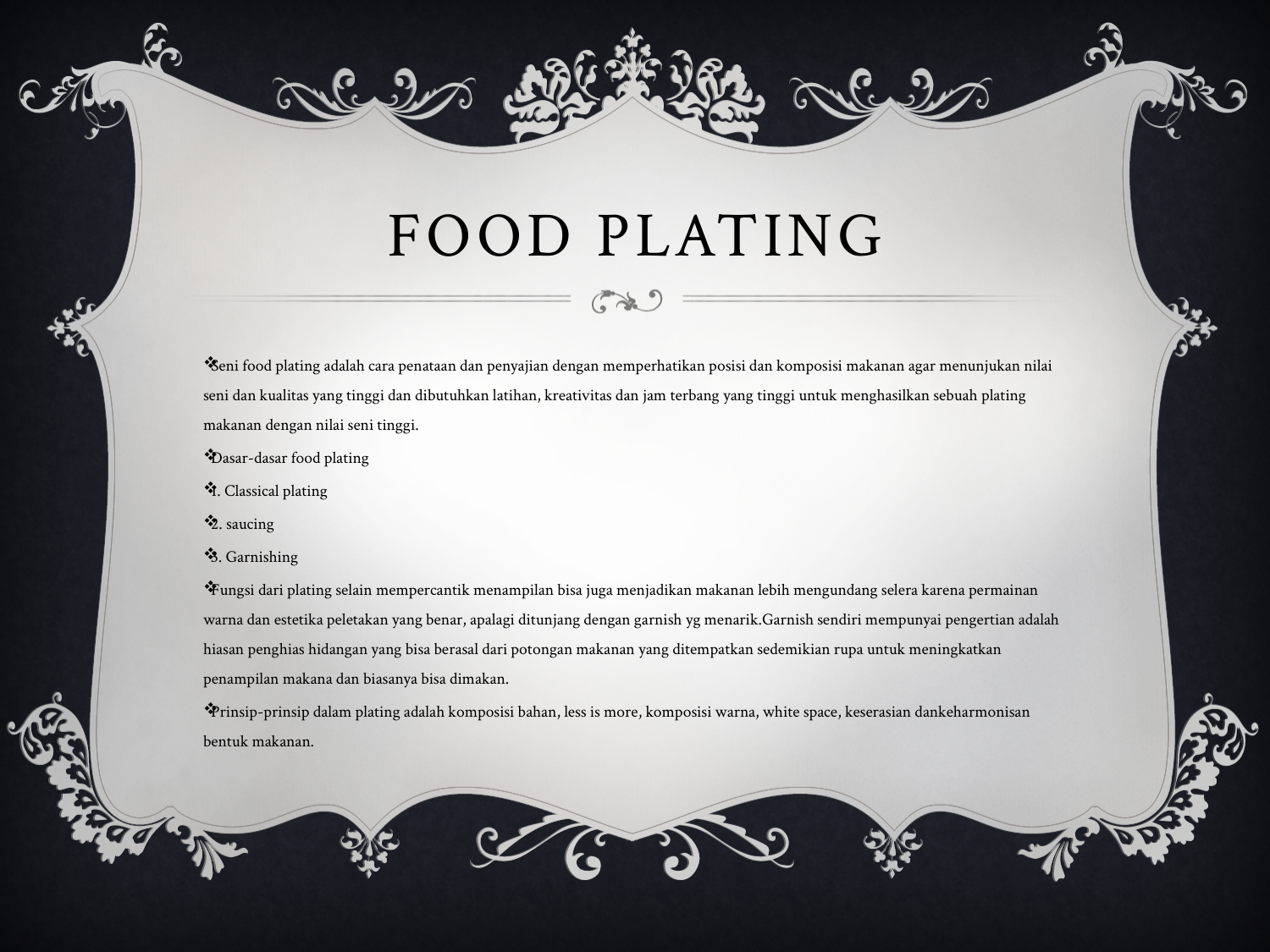

# FOOD PLATING
Seni food plating adalah cara penataan dan penyajian dengan memperhatikan posisi dan komposisi makanan agar menunjukan nilai seni dan kualitas yang tinggi dan dibutuhkan latihan, kreativitas dan jam terbang yang tinggi untuk menghasilkan sebuah plating makanan dengan nilai seni tinggi.
Dasar-dasar food plating
1. Classical plating
2. saucing
3. Garnishing
Fungsi dari plating selain mempercantik menampilan bisa juga menjadikan makanan lebih mengundang selera karena permainan warna dan estetika peletakan yang benar, apalagi ditunjang dengan garnish yg menarik.Garnish sendiri mempunyai pengertian adalah hiasan penghias hidangan yang bisa berasal dari potongan makanan yang ditempatkan sedemikian rupa untuk meningkatkan penampilan makana dan biasanya bisa dimakan.
Prinsip-prinsip dalam plating adalah komposisi bahan, less is more, komposisi warna, white space, keserasian dankeharmonisan bentuk makanan.